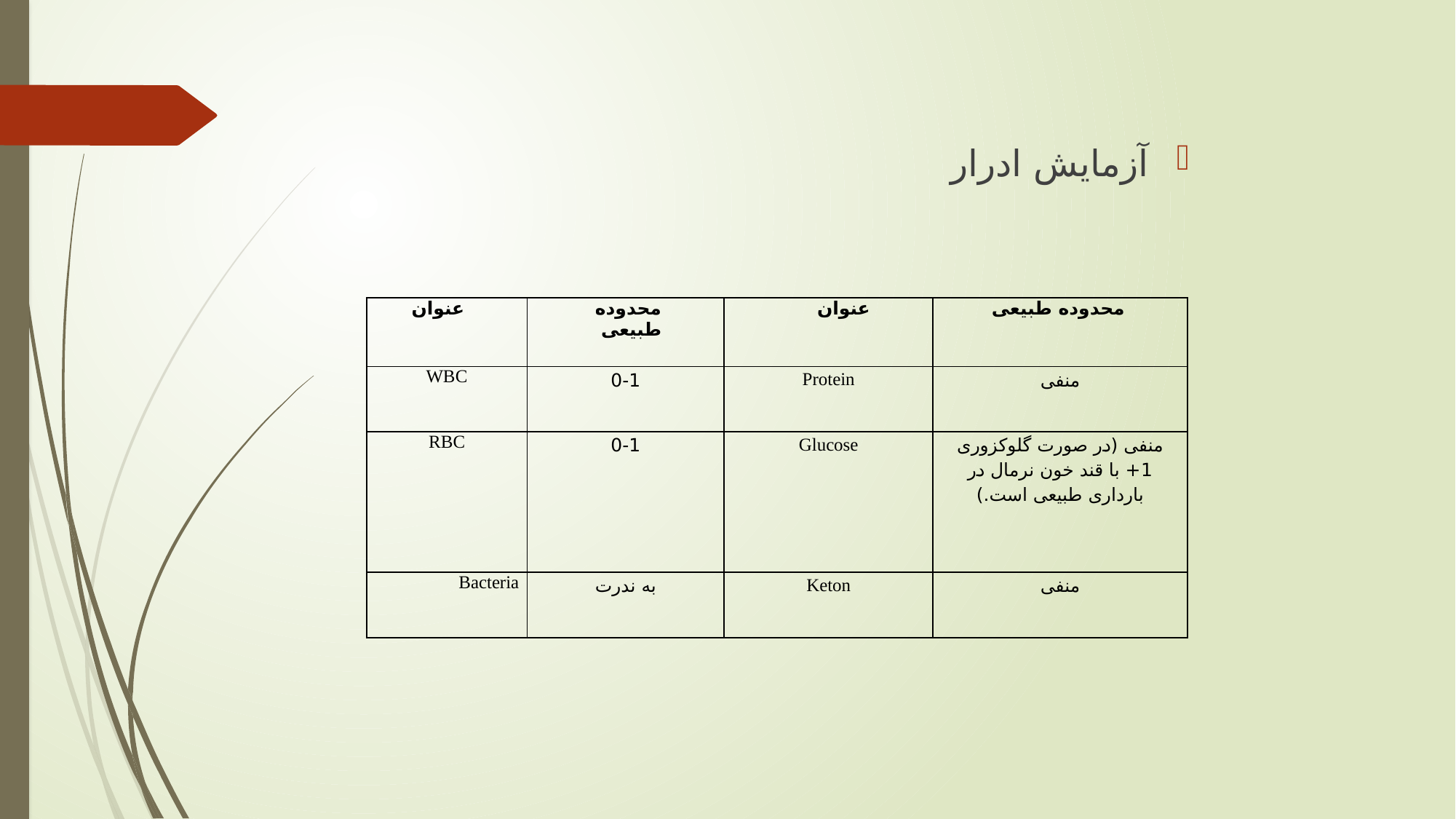

آزمایش ادرار

| عنوان | محدوده طبیعی | عنوان | محدوده طبیعی |
| --- | --- | --- | --- |
| WBC | 0−1 | Protein | منفی |
| RBC | 0−1 | Glucose | منفی (در صورت گلوکزوری 1+ با قند خون نرمال در بارداری طبیعی است.) |
| Bacteria | به ندرت | Keton | منفی |